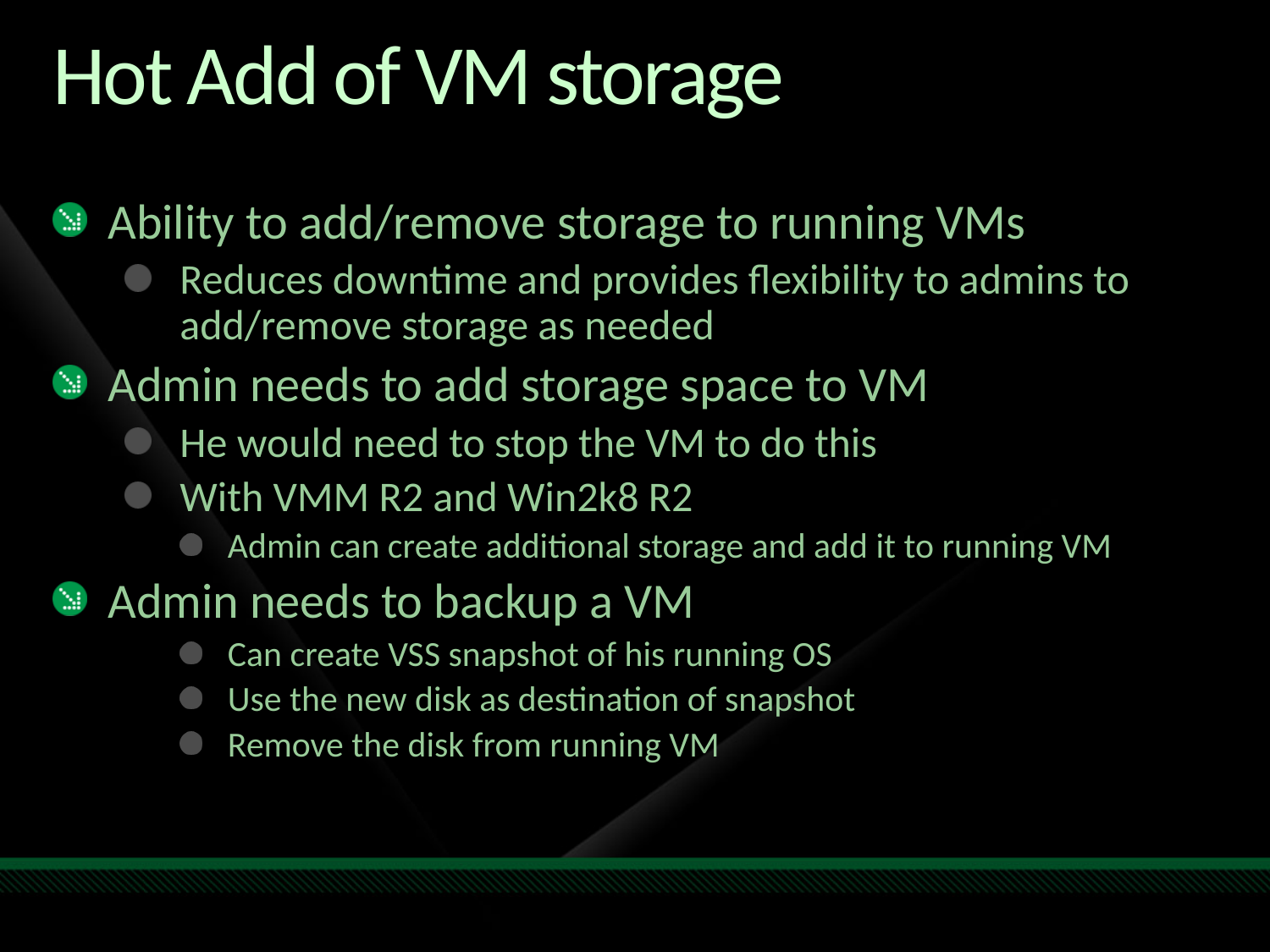

# Hot Add of VM storage
Ability to add/remove storage to running VMs
Reduces downtime and provides flexibility to admins to add/remove storage as needed
Admin needs to add storage space to VM
He would need to stop the VM to do this
With VMM R2 and Win2k8 R2
Admin can create additional storage and add it to running VM
Admin needs to backup a VM
Can create VSS snapshot of his running OS
Use the new disk as destination of snapshot
Remove the disk from running VM